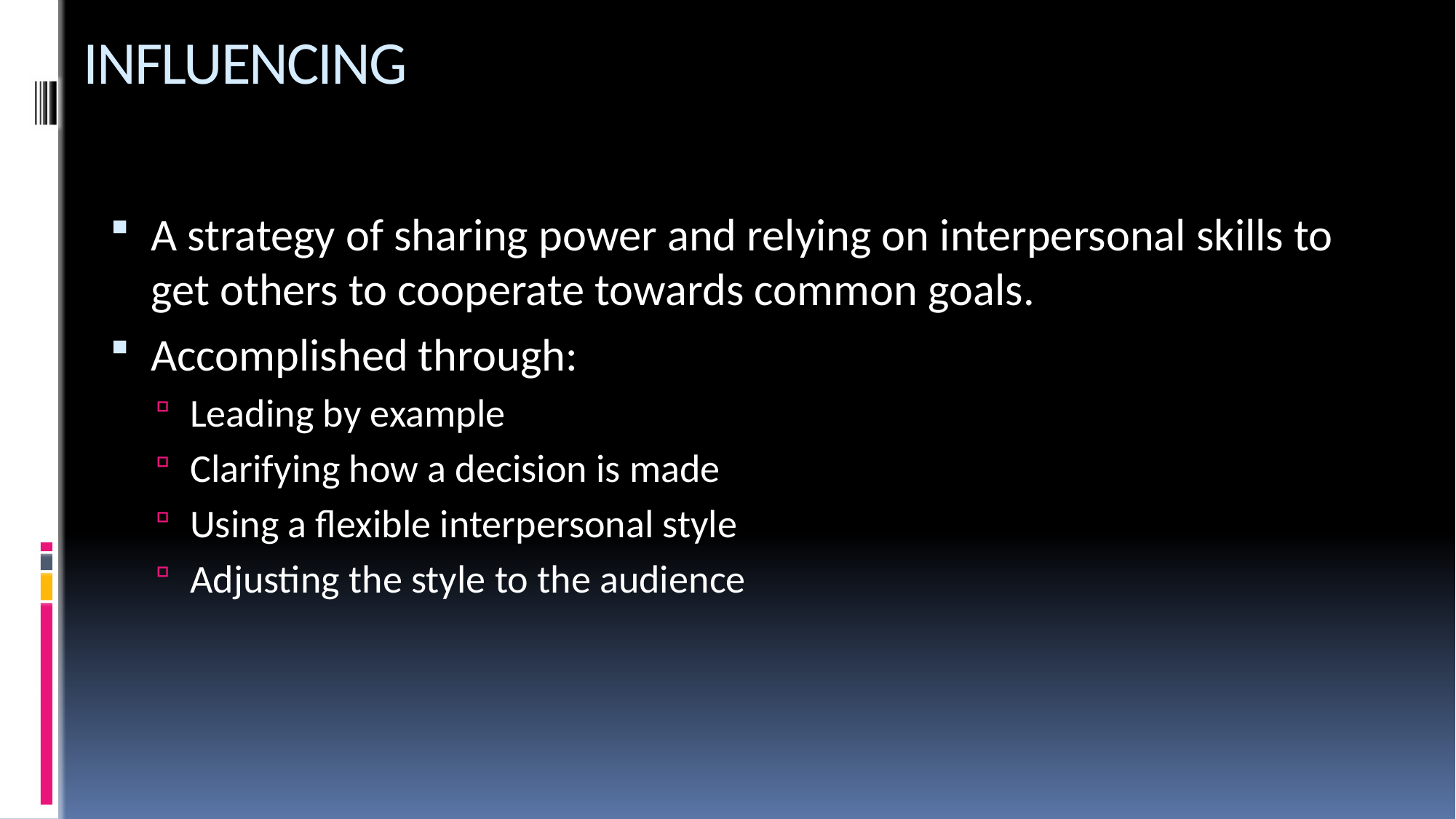

# INFLUENCING
A strategy of sharing power and relying on interpersonal skills to get others to cooperate towards common goals.
Accomplished through:
Leading by example
Clarifying how a decision is made
Using a flexible interpersonal style
Adjusting the style to the audience